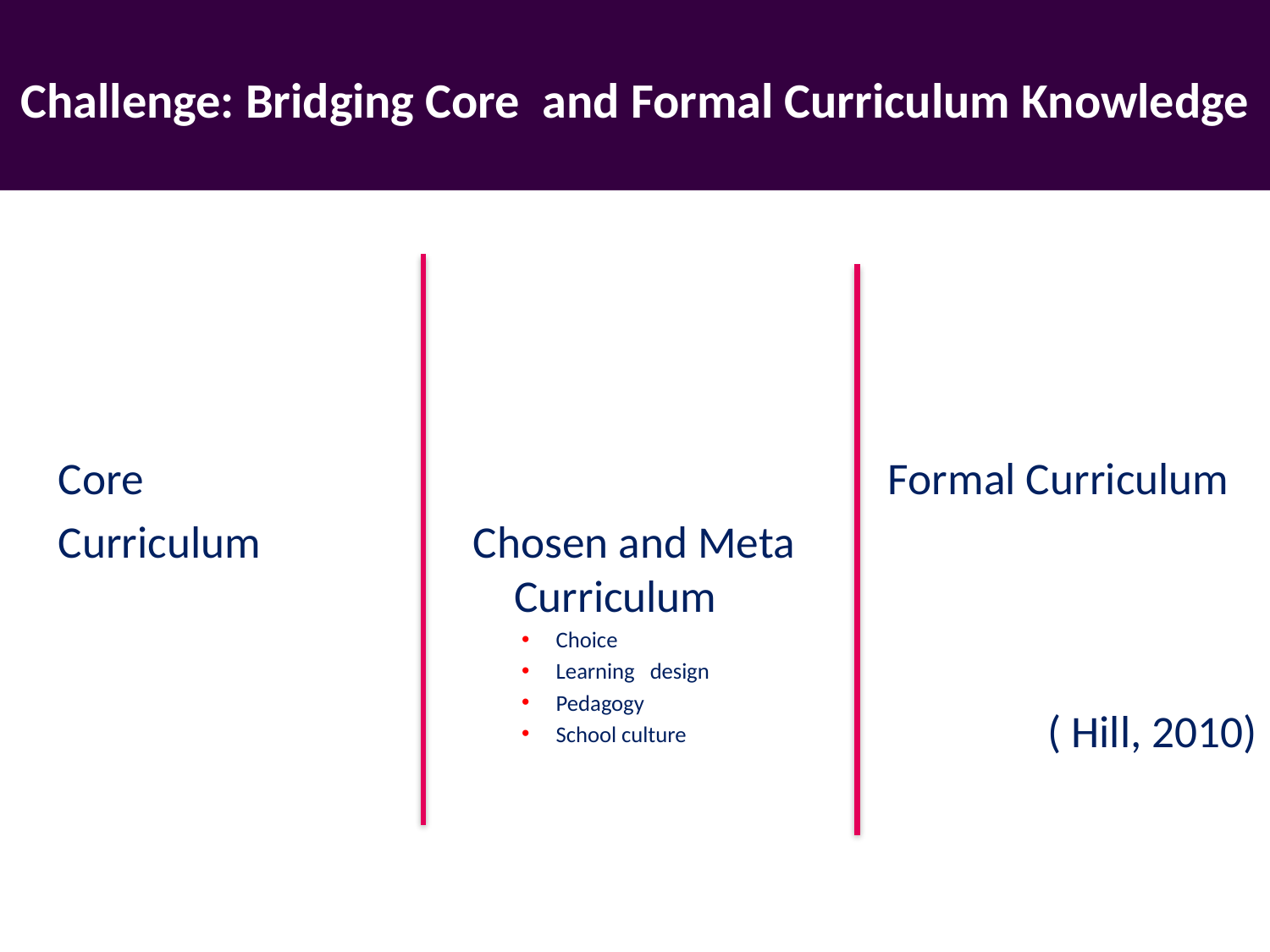

# Challenge: Bridging Core  and Formal Curriculum Knowledge

Core
Curriculum

Chosen and Meta  Curriculum
Choice
Learning   design
Pedagogy
School culture

Formal Curriculum

( Hill, 2010)